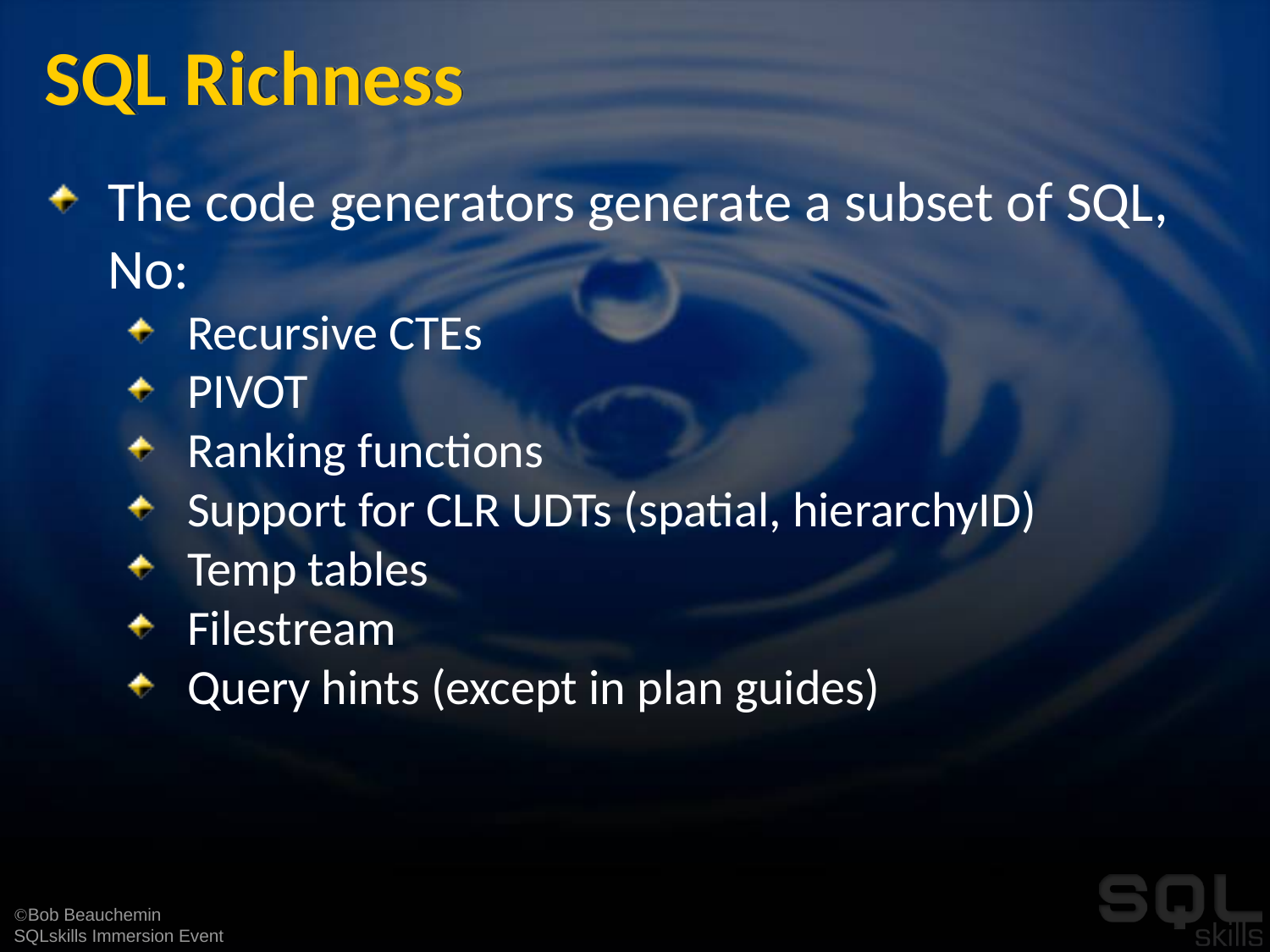

# SQL Richness
The code generators generate a subset of SQL, No:
Recursive CTEs
PIVOT
Ranking functions
Support for CLR UDTs (spatial, hierarchyID)
Temp tables
Filestream
Query hints (except in plan guides)